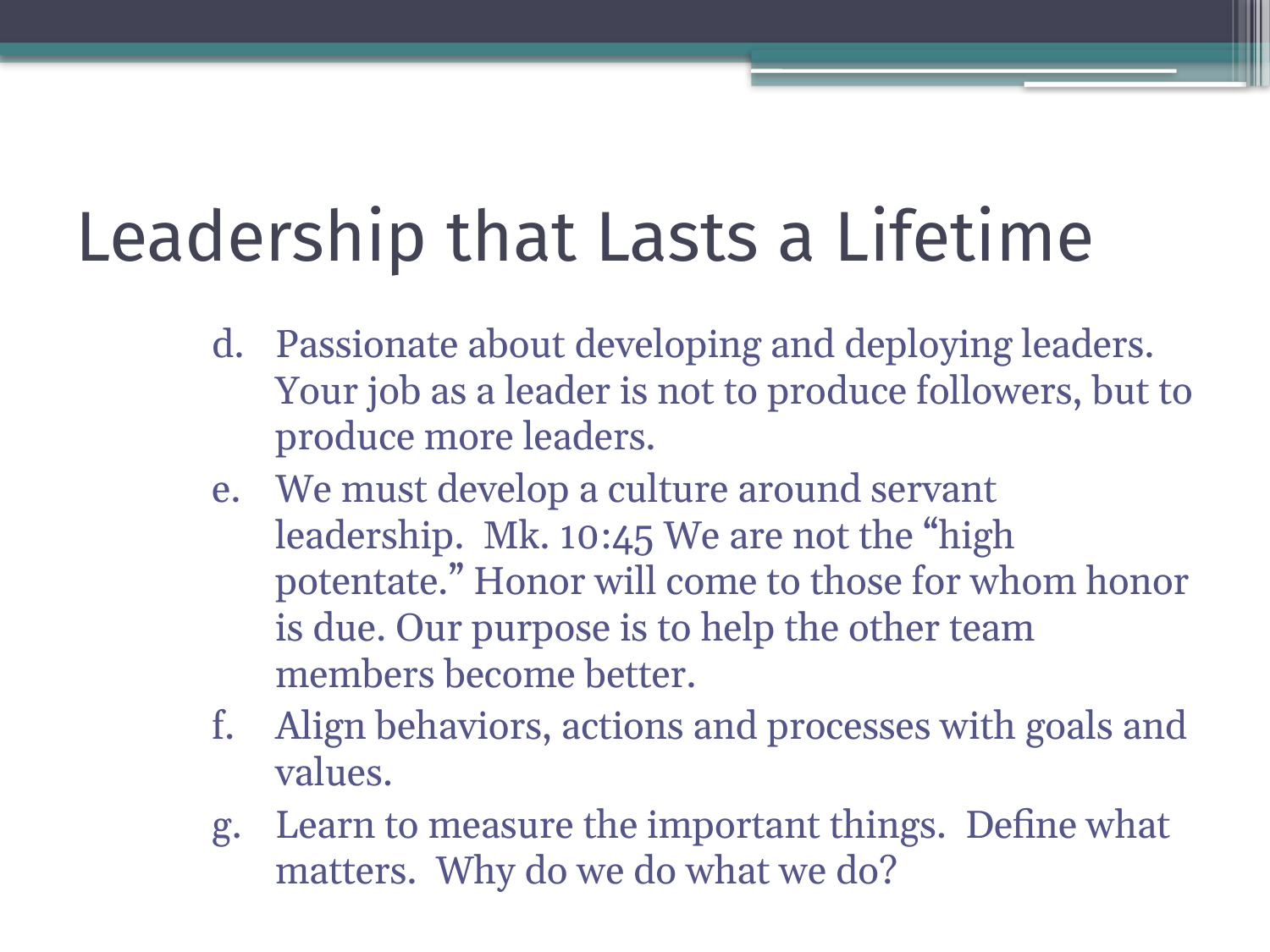

# Leadership that Lasts a Lifetime
Passionate about developing and deploying leaders.  Your job as a leader is not to produce followers, but to produce more leaders.
We must develop a culture around servant leadership.  Mk. 10:45 We are not the “high potentate.” Honor will come to those for whom honor is due. Our purpose is to help the other team members become better.
Align behaviors, actions and processes with goals and values.
Learn to measure the important things.  Define what matters.  Why do we do what we do?